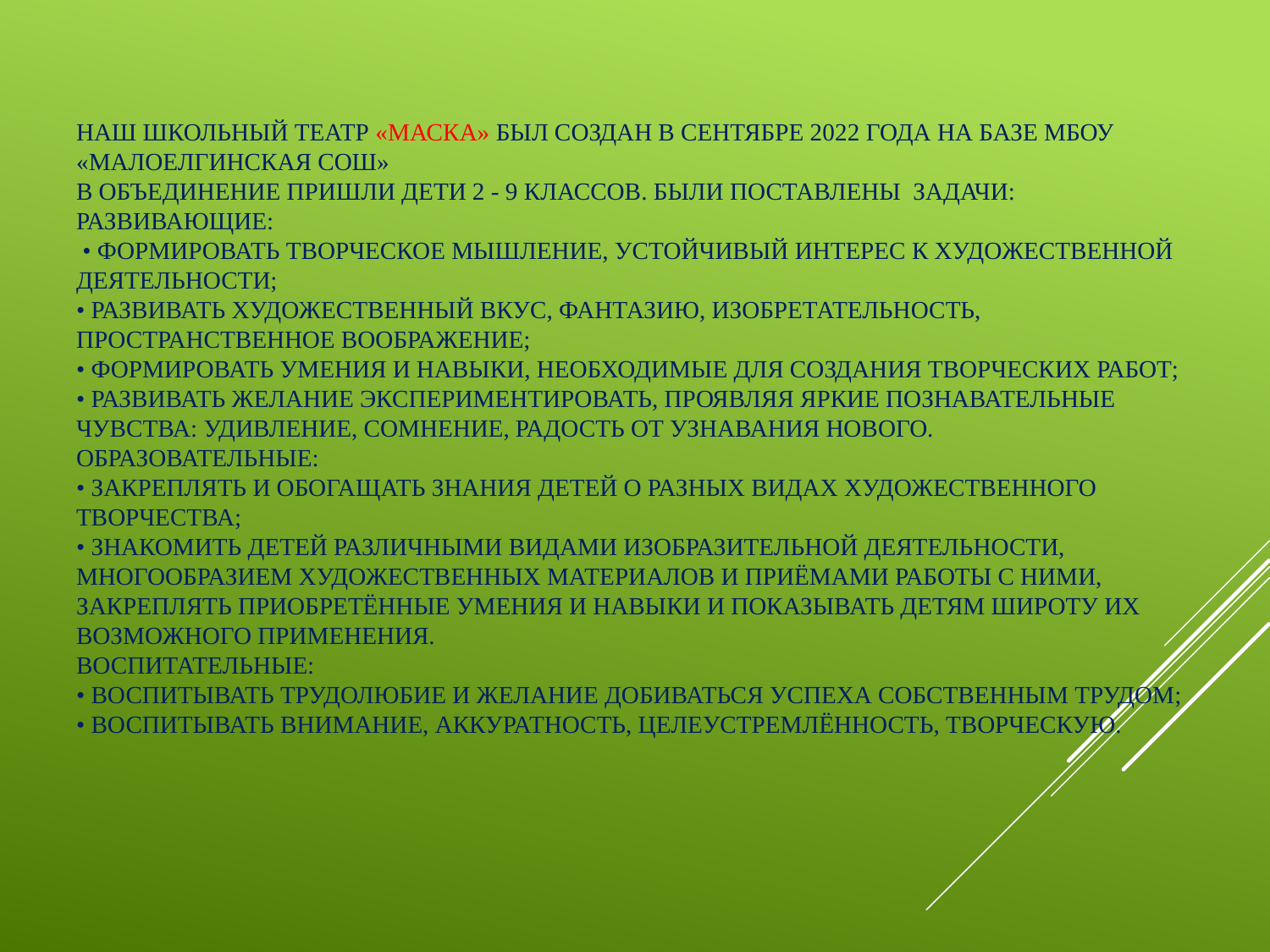

# Наш школьный Театр «Маска» был создан в сентябре 2022 года на базе МБОУ «Малоелгинская СОШ» В объединение пришли дети 2 - 9 классов. Были поставлены  задачи: Развивающие: • Формировать творческое мышление, устойчивый интерес к художественной деятельности; • Развивать художественный вкус, фантазию, изобретательность, пространственное воображение; • Формировать умения и навыки, необходимые для создания творческих работ; • Развивать желание экспериментировать, проявляя яркие познавательные чувства: удивление, сомнение, радость от узнавания нового. Образовательные: • Закреплять и обогащать знания детей о разных видах художественного творчества; • Знакомить детей различными видами изобразительной деятельности, многообразием художественных материалов и приёмами работы с ними, закреплять приобретённые умения и навыки и показывать детям широту их возможного применения. Воспитательные: • Воспитывать трудолюбие и желание добиваться успеха собственным трудом; • Воспитывать внимание, аккуратность, целеустремлённость, творческую.